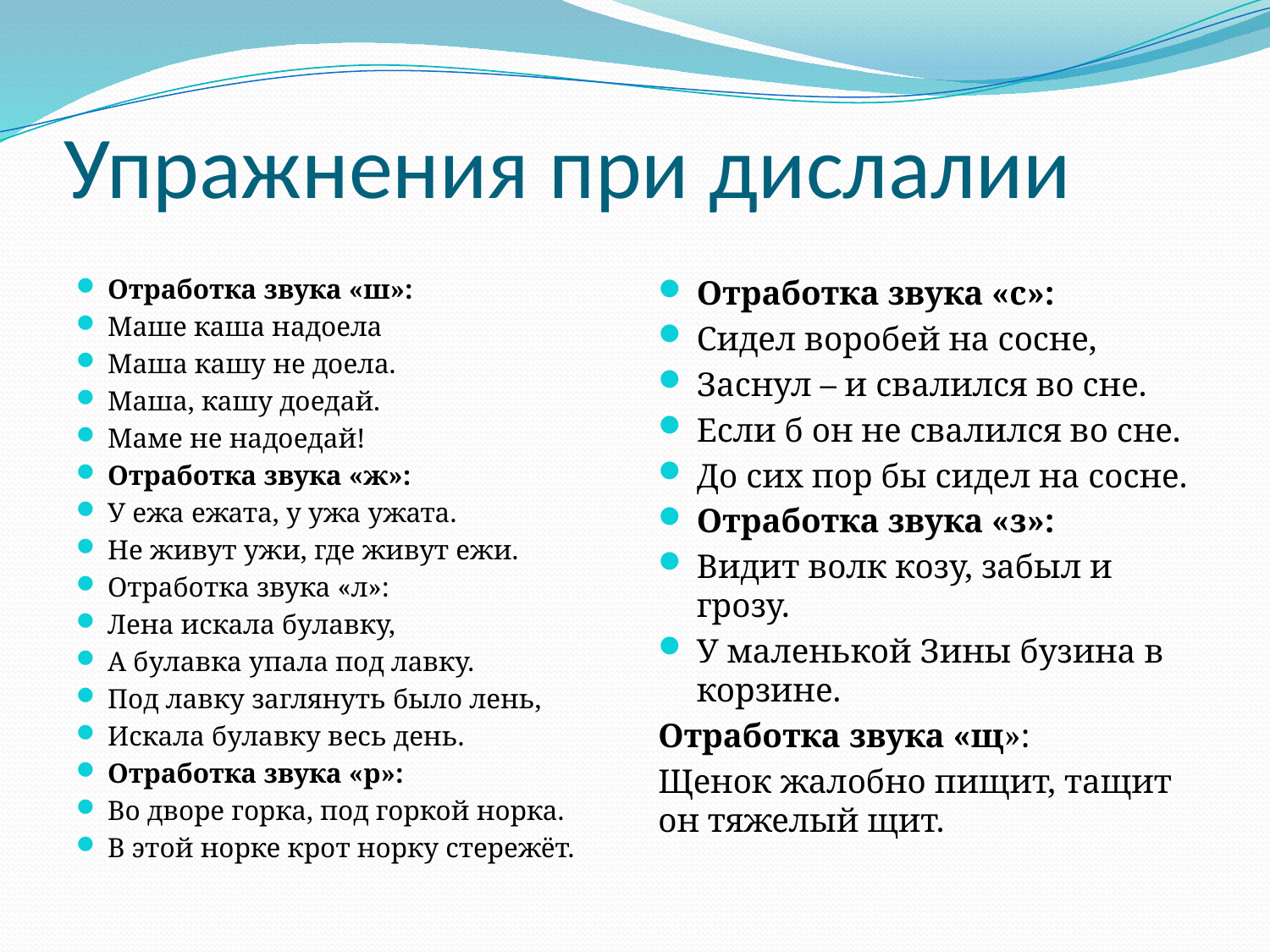

# Упражнения при дислалии
Отработка звука «ш»:
Маше каша надоела
Маша кашу не доела.
Маша, кашу доедай.
Маме не надоедай!
Отработка звука «ж»:
У ежа ежата, у ужа ужата.
Не живут ужи, где живут ежи.
Отработка звука «л»:
Лена искала булавку,
А булавка упала под лавку.
Под лавку заглянуть было лень,
Искала булавку весь день.
Отработка звука «р»:
Во дворе горка, под горкой норка.
В этой норке крот норку стережёт.

Отработка звука «с»:
Сидел воробей на сосне,
Заснул – и свалился во сне.
Если б он не свалился во сне.
До сих пор бы сидел на сосне.
Отработка звука «з»:
Видит волк козу, забыл и грозу.
У маленькой Зины бузина в корзине.
Отработка звука «щ»:
Щенок жалобно пищит, тащит он тяжелый щит.